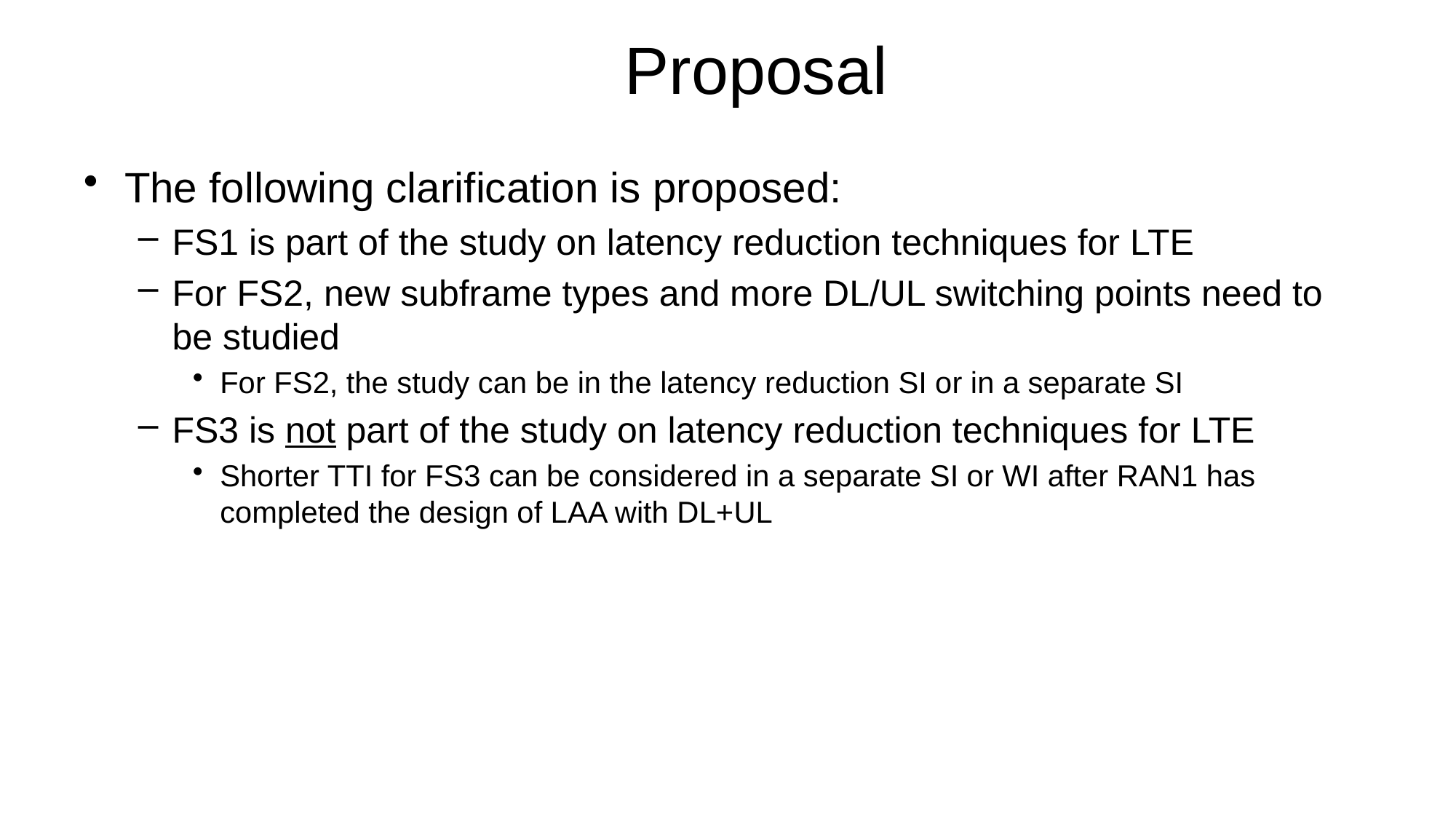

# Proposal
The following clarification is proposed:
FS1 is part of the study on latency reduction techniques for LTE
For FS2, new subframe types and more DL/UL switching points need to be studied
For FS2, the study can be in the latency reduction SI or in a separate SI
FS3 is not part of the study on latency reduction techniques for LTE
Shorter TTI for FS3 can be considered in a separate SI or WI after RAN1 has completed the design of LAA with DL+UL